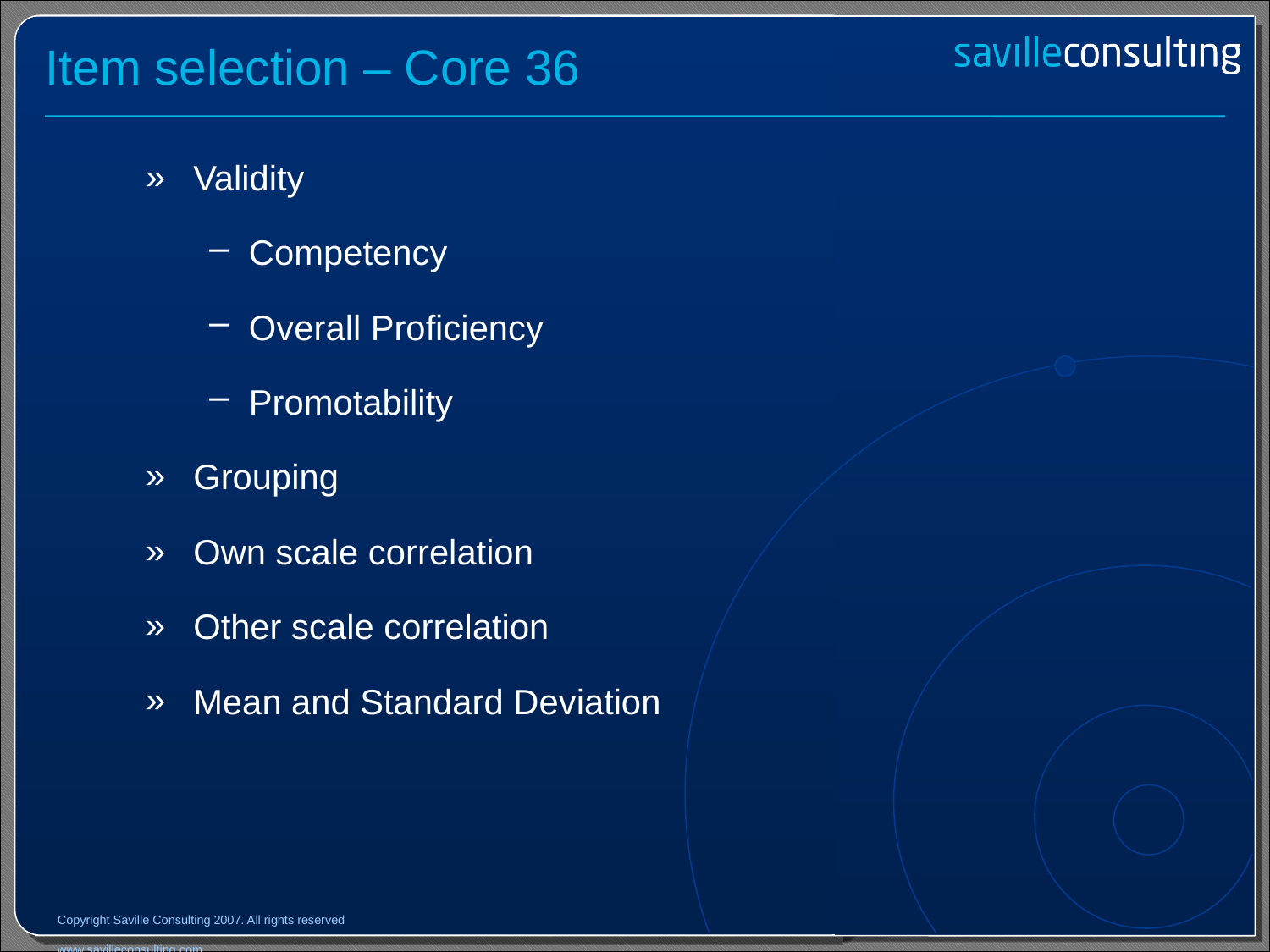

# Item selection – Core 36

Validity
Competency
Overall Proficiency
Promotability
Grouping
Own scale correlation
Other scale correlation
Mean and Standard Deviation